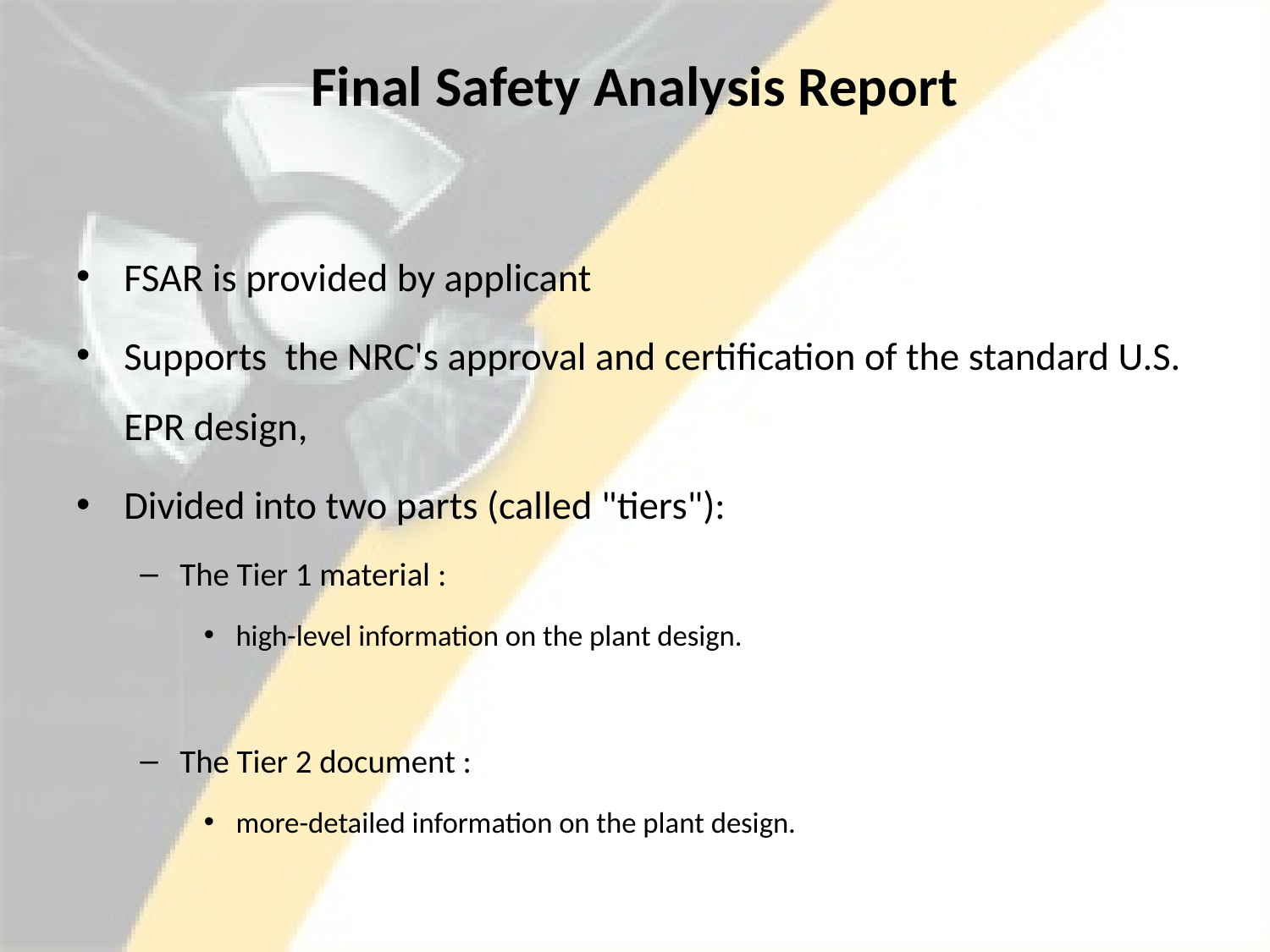

# Final Safety Analysis Report
FSAR is provided by applicant
Supports  the NRC's approval and certification of the standard U.S. EPR design,
Divided into two parts (called "tiers"):
The Tier 1 material :
high-level information on the plant design.

The Tier 2 document :
more-detailed information on the plant design.